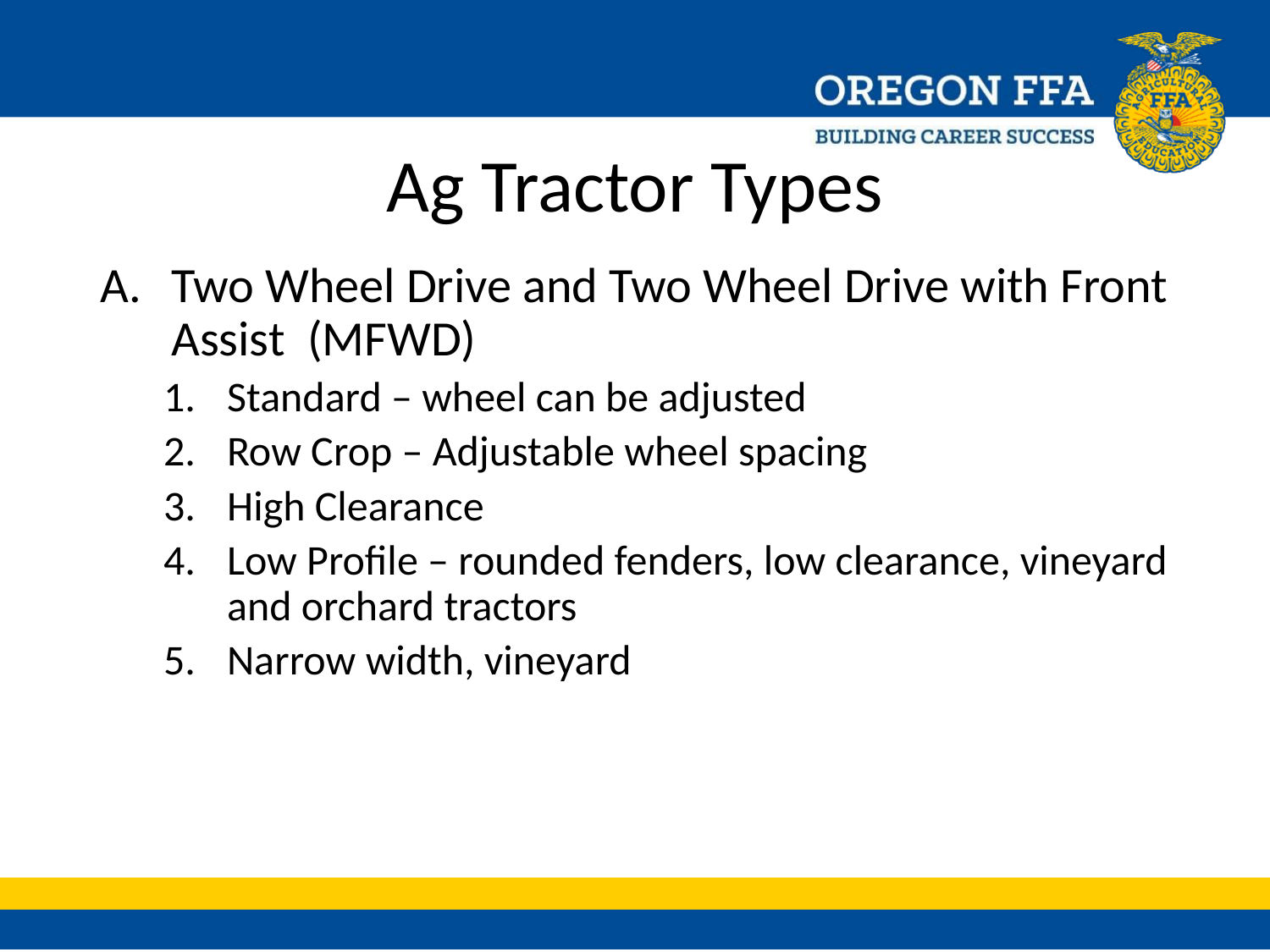

# Ag Tractor Types
Two Wheel Drive and Two Wheel Drive with Front Assist  (MFWD)
Standard – wheel can be adjusted
Row Crop – Adjustable wheel spacing
High Clearance
Low Profile – rounded fenders, low clearance, vineyard and orchard tractors
Narrow width, vineyard